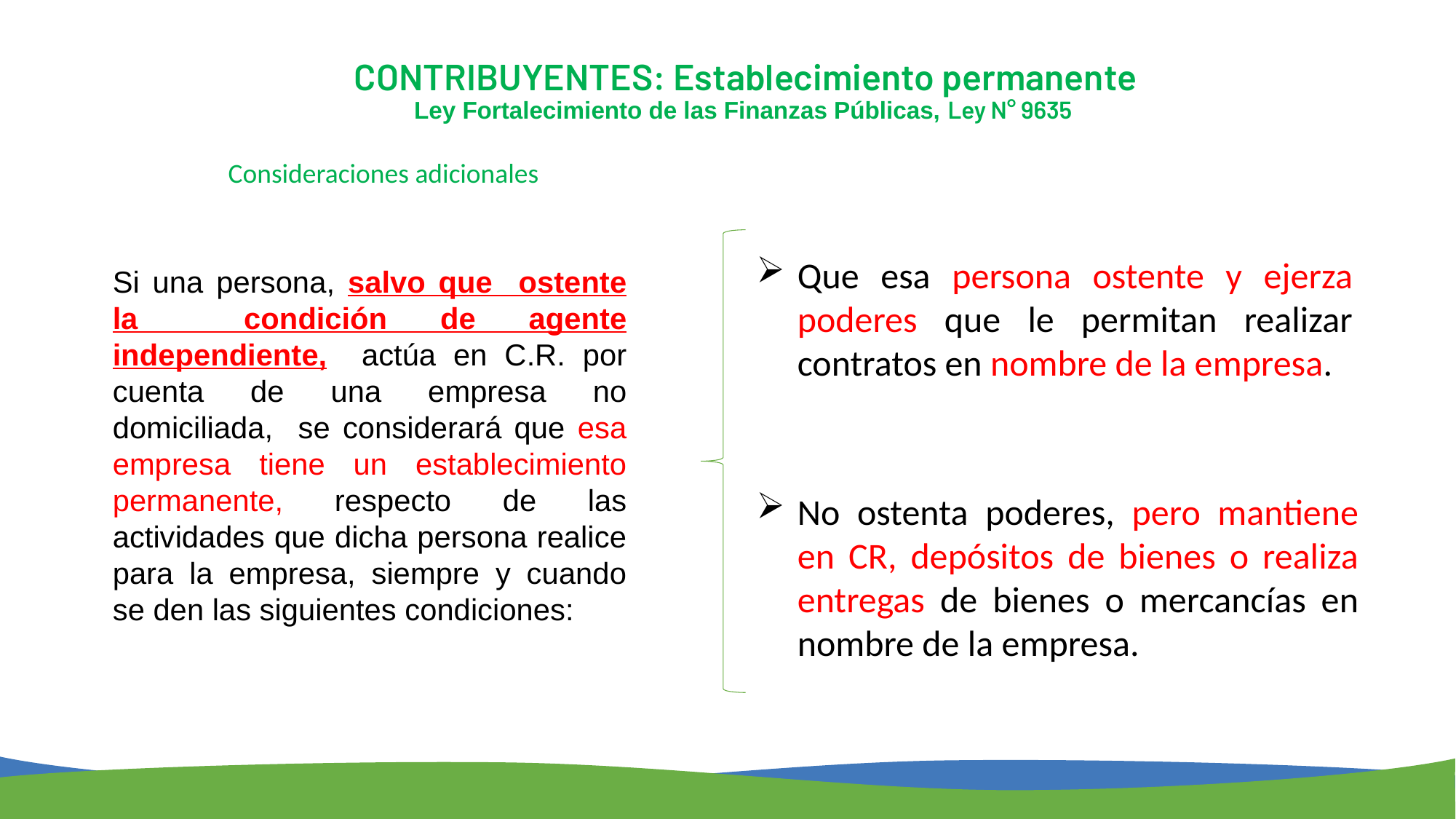

CONTRIBUYENTES: Establecimiento permanente
Ley Fortalecimiento de las Finanzas Públicas, Ley N° 9635
Consideraciones adicionales

Que esa persona ostente y ejerza poderes que le permitan realizar contratos en nombre de la empresa.
Si una persona, salvo que  ostente la  condición de agente independiente,  actúa en C.R. por cuenta de una empresa no domiciliada,  se considerará que esa empresa tiene un establecimiento permanente, respecto de las actividades que dicha persona realice para la empresa, siempre y cuando se den las siguientes condiciones:

No ostenta poderes, pero mantiene en CR, depósitos de bienes o realiza entregas de bienes o mercancías en nombre de la empresa.